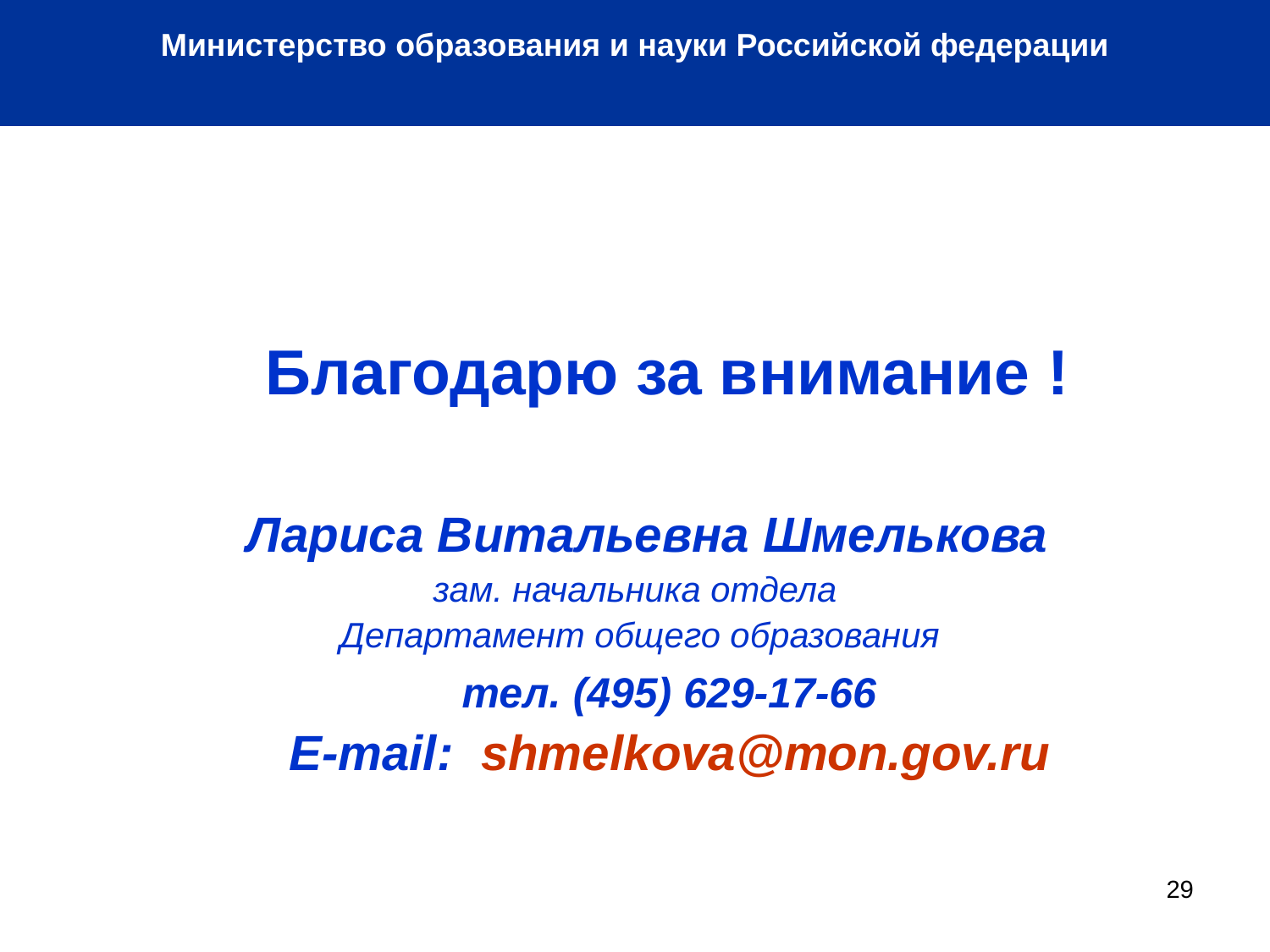

Министерство образования и науки Российской федерации

   Благодарю за внимание !

      Лариса Витальевна Шмелькова
зам. начальника отдела
 Департамент общего образования
     тел. (495) 629-17-66
     E-mail:  shmelkova@mon.gov.ru

29